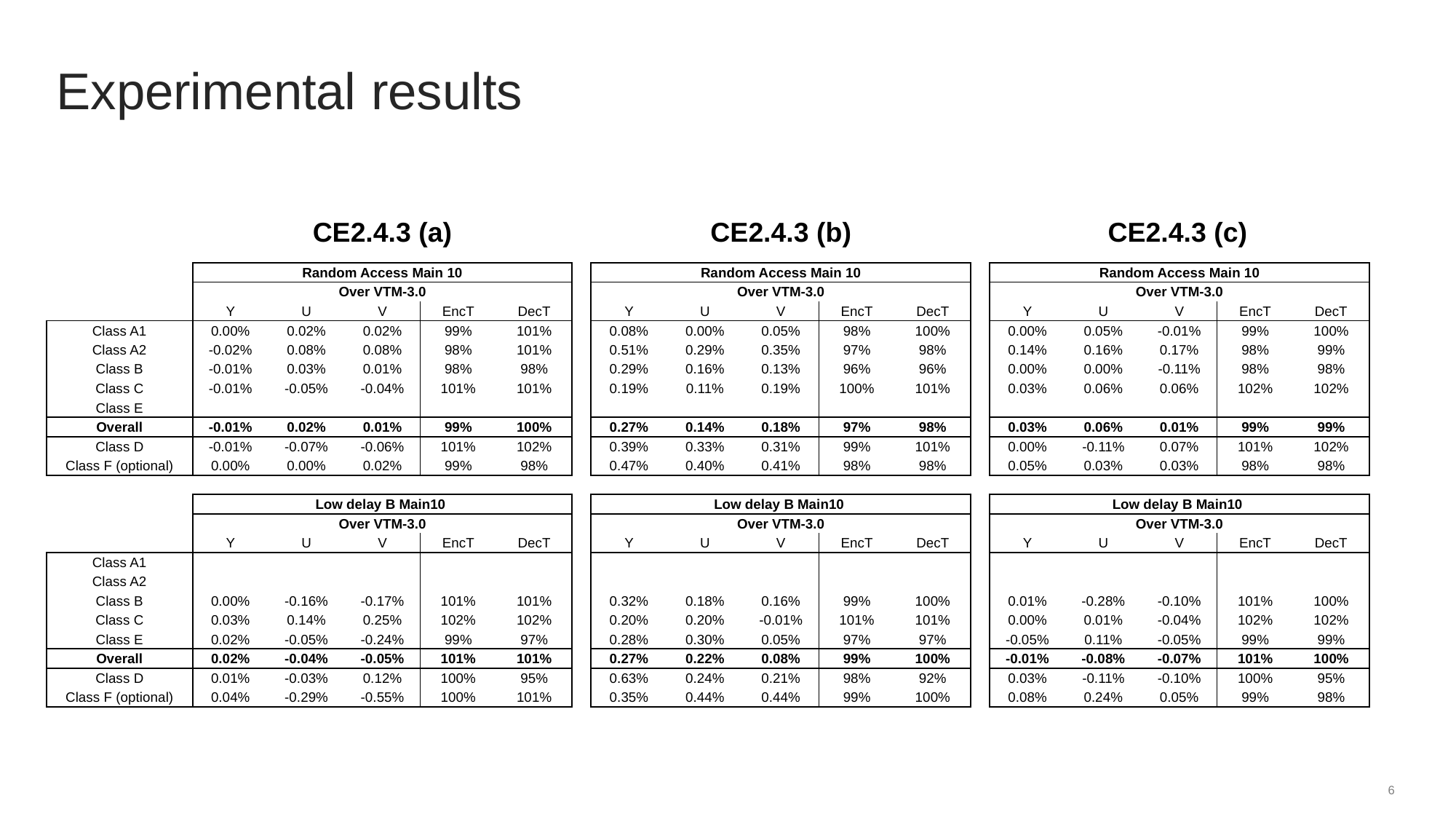

# Experimental results

CE2.4.3 (a)
CE2.4.3 (b)
CE2.4.3 (c)
| Random Access Main 10 |  |  |  |  |
| --- | --- | --- | --- | --- |
| Over VTM-3.0 |  |  |  |  |
| Y | U | V | EncT | DecT |
| 0.00% | 0.05% | -0.01% | 99% | 100% |
| 0.14% | 0.16% | 0.17% | 98% | 99% |
| 0.00% | 0.00% | -0.11% | 98% | 98% |
| 0.03% | 0.06% | 0.06% | 102% | 102% |
|  |  |  |  |  |
| 0.03% | 0.06% | 0.01% | 99% | 99% |
| 0.00% | -0.11% | 0.07% | 101% | 102% |
| 0.05% | 0.03% | 0.03% | 98% | 98% |
|  |  |  |  |  |
| Low delay B Main10 |  |  |  |  |
| Over VTM-3.0 |  |  |  |  |
| Y | U | V | EncT | DecT |
|  |  |  |  |  |
|  |  |  |  |  |
| 0.01% | -0.28% | -0.10% | 101% | 100% |
| 0.00% | 0.01% | -0.04% | 102% | 102% |
| -0.05% | 0.11% | -0.05% | 99% | 99% |
| -0.01% | -0.08% | -0.07% | 101% | 100% |
| 0.03% | -0.11% | -0.10% | 100% | 95% |
| 0.08% | 0.24% | 0.05% | 99% | 98% |
|  | Random Access Main 10 |  |  |  |  |
| --- | --- | --- | --- | --- | --- |
|  | Over VTM-3.0 |  |  |  |  |
|  | Y | U | V | EncT | DecT |
| Class A1 | 0.00% | 0.02% | 0.02% | 99% | 101% |
| Class A2 | -0.02% | 0.08% | 0.08% | 98% | 101% |
| Class B | -0.01% | 0.03% | 0.01% | 98% | 98% |
| Class C | -0.01% | -0.05% | -0.04% | 101% | 101% |
| Class E |  |  |  |  |  |
| Overall | -0.01% | 0.02% | 0.01% | 99% | 100% |
| Class D | -0.01% | -0.07% | -0.06% | 101% | 102% |
| Class F (optional) | 0.00% | 0.00% | 0.02% | 99% | 98% |
|  |  |  |  |  |  |
|  | Low delay B Main10 |  |  |  |  |
|  | Over VTM-3.0 |  |  |  |  |
|  | Y | U | V | EncT | DecT |
| Class A1 |  |  |  |  |  |
| Class A2 |  |  |  |  |  |
| Class B | 0.00% | -0.16% | -0.17% | 101% | 101% |
| Class C | 0.03% | 0.14% | 0.25% | 102% | 102% |
| Class E | 0.02% | -0.05% | -0.24% | 99% | 97% |
| Overall | 0.02% | -0.04% | -0.05% | 101% | 101% |
| Class D | 0.01% | -0.03% | 0.12% | 100% | 95% |
| Class F (optional) | 0.04% | -0.29% | -0.55% | 100% | 101% |
| Random Access Main 10 |  |  |  |  |
| --- | --- | --- | --- | --- |
| Over VTM-3.0 |  |  |  |  |
| Y | U | V | EncT | DecT |
| 0.08% | 0.00% | 0.05% | 98% | 100% |
| 0.51% | 0.29% | 0.35% | 97% | 98% |
| 0.29% | 0.16% | 0.13% | 96% | 96% |
| 0.19% | 0.11% | 0.19% | 100% | 101% |
|  |  |  |  |  |
| 0.27% | 0.14% | 0.18% | 97% | 98% |
| 0.39% | 0.33% | 0.31% | 99% | 101% |
| 0.47% | 0.40% | 0.41% | 98% | 98% |
|  |  |  |  |  |
| Low delay B Main10 |  |  |  |  |
| Over VTM-3.0 |  |  |  |  |
| Y | U | V | EncT | DecT |
|  |  |  |  |  |
|  |  |  |  |  |
| 0.32% | 0.18% | 0.16% | 99% | 100% |
| 0.20% | 0.20% | -0.01% | 101% | 101% |
| 0.28% | 0.30% | 0.05% | 97% | 97% |
| 0.27% | 0.22% | 0.08% | 99% | 100% |
| 0.63% | 0.24% | 0.21% | 98% | 92% |
| 0.35% | 0.44% | 0.44% | 99% | 100% |